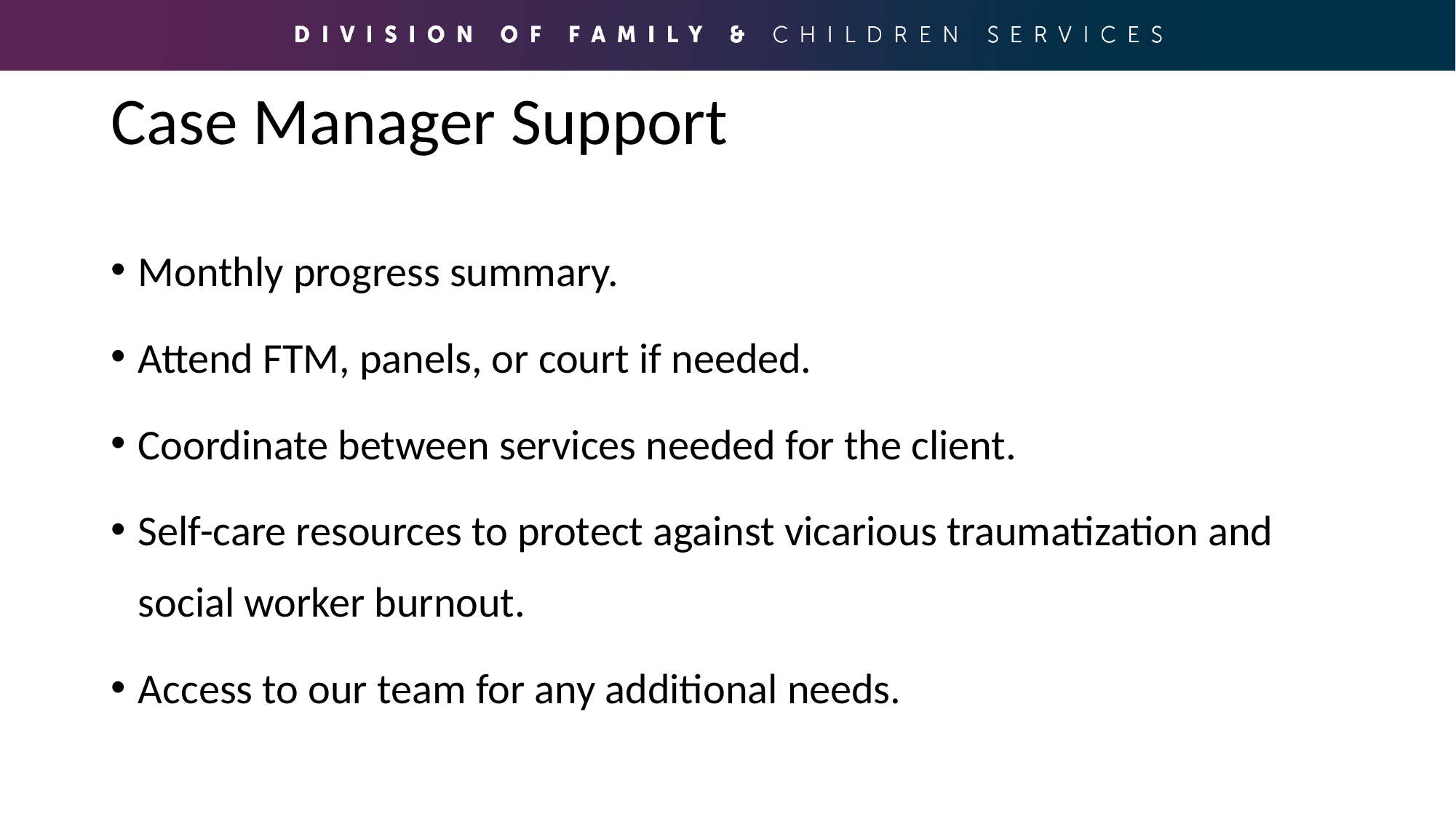

# Case Manager Support
Monthly progress summary.
Attend FTM, panels, or court if needed.
Coordinate between services needed for the client.
Self-care resources to protect against vicarious traumatization and social worker burnout.
Access to our team for any additional needs.